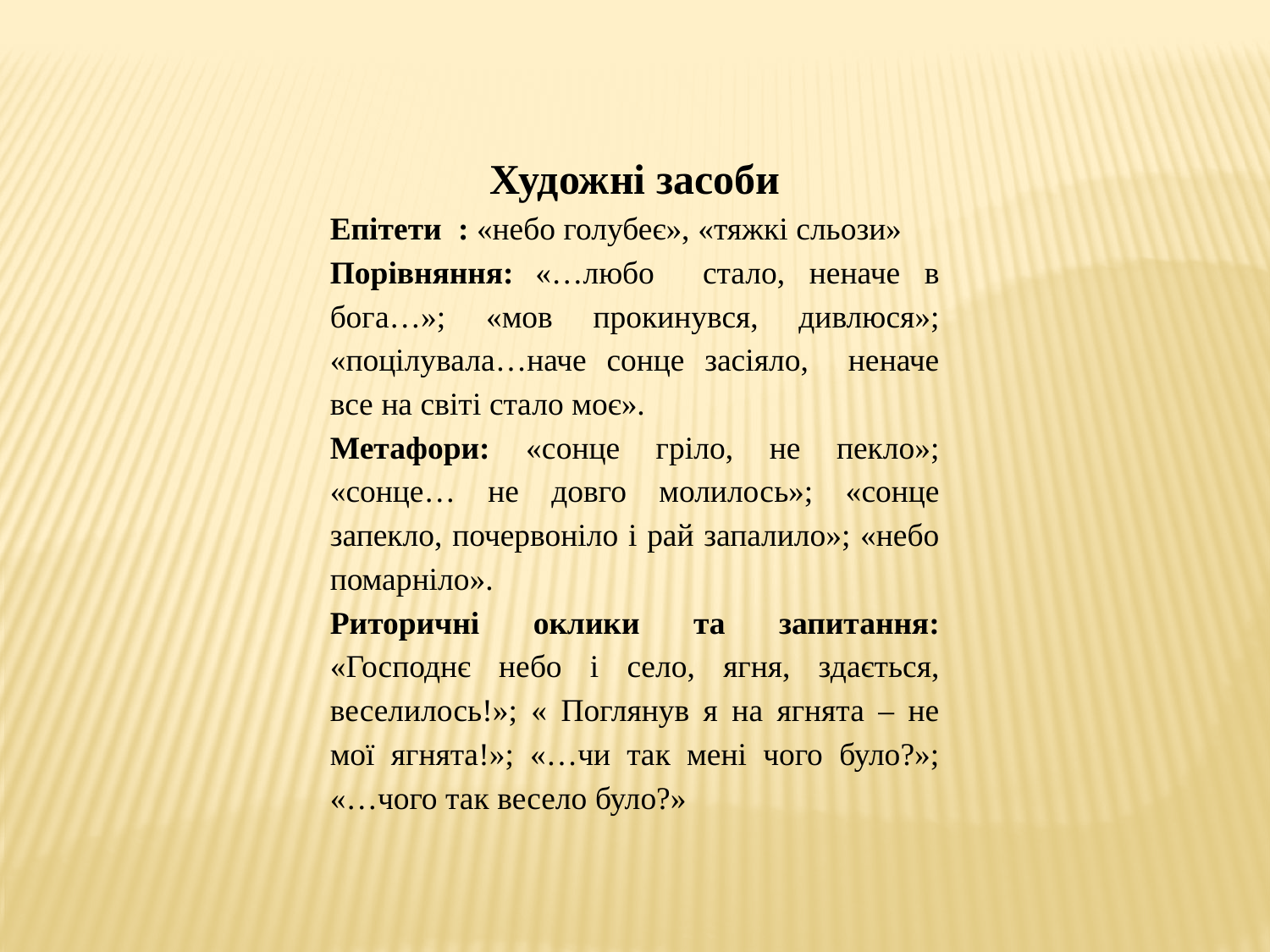

Художні засоби
Епітети  : «небо голубеє», «тяжкі сльози»
Порівняння: «…любо  стало, неначе в бога…»; «мов прокинувся, дивлюся»; «поцілувала…наче сонце засіяло,  неначе все на світі стало моє».
Метафори: «сонце гріло, не пекло»; «сонце… не довго молилось»; «сонце запекло, почервоніло і рай запалило»; «небо помарніло».
Риторичні оклики та запитання: «Господнє небо і село, ягня, здається, веселилось!»; « Поглянув я на ягнята – не мої ягнята!»; «…чи так мені чого було?»; «…чого так весело було?»